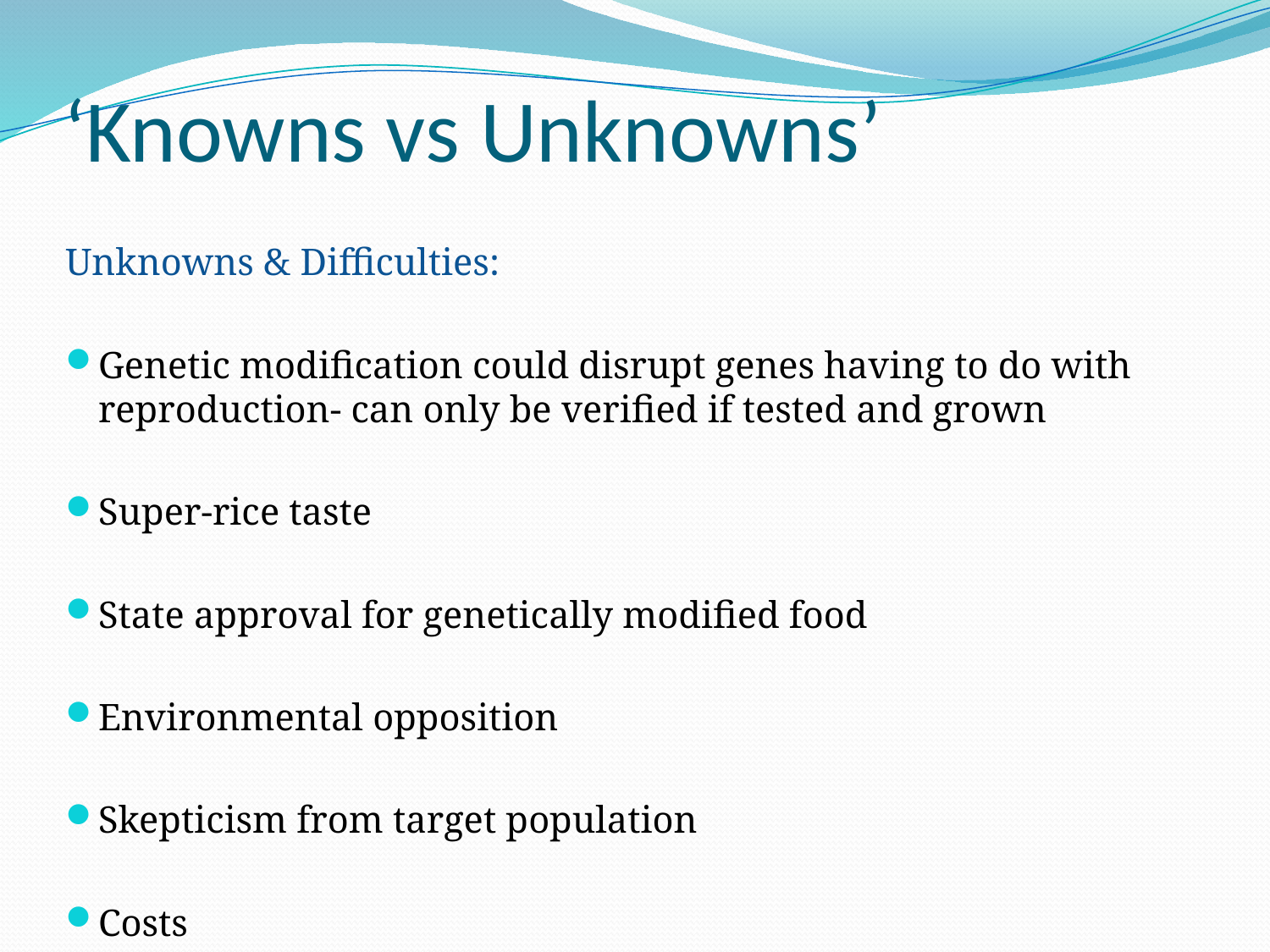

# ‘Knowns vs Unknowns’
Unknowns & Difficulties:

Genetic modification could disrupt genes having to do with reproduction- can only be verified if tested and grown

Super-rice taste

State approval for genetically modified food

Environmental opposition

Skepticism from target population

Costs